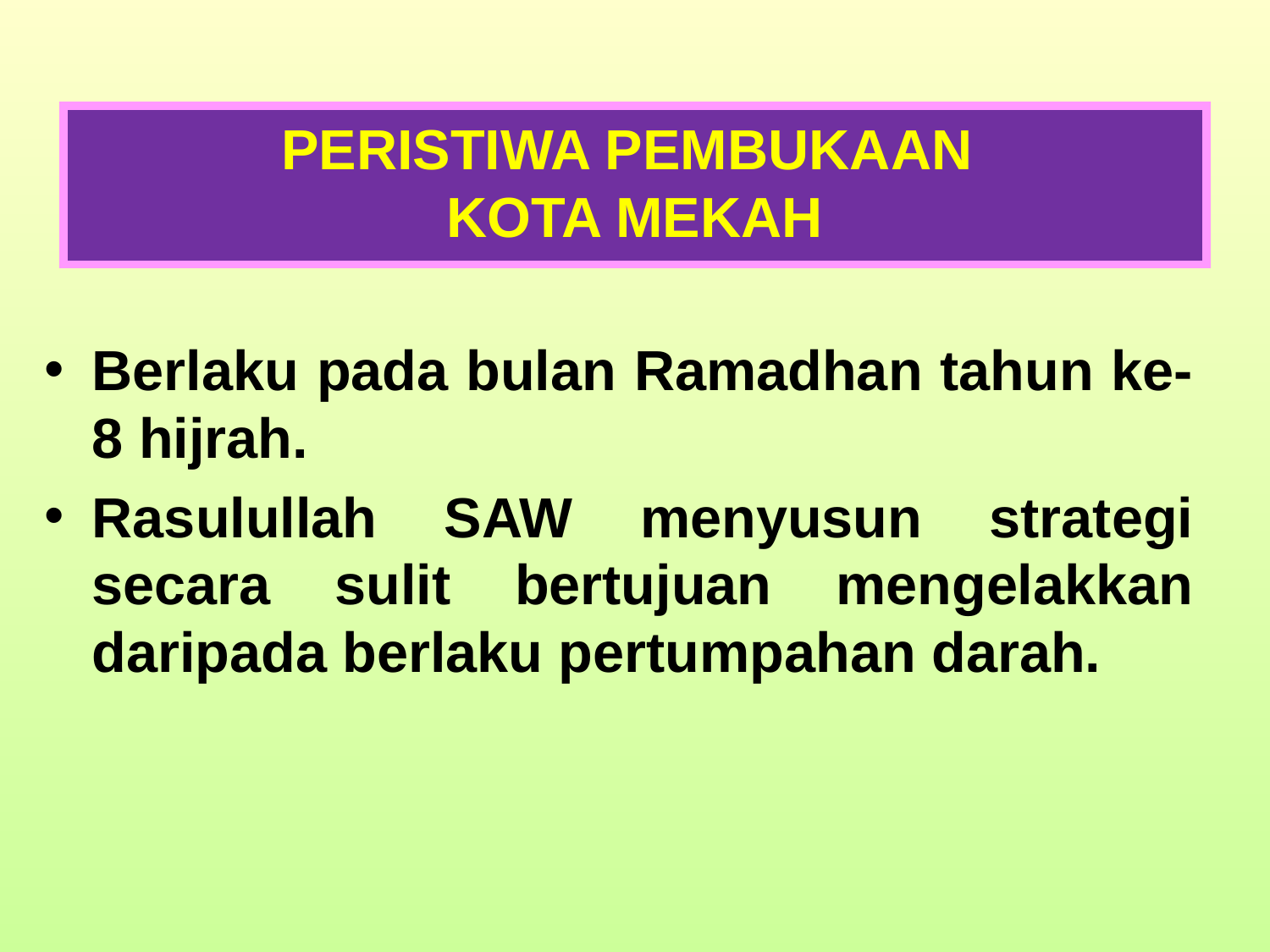

PERISTIWA PEMBUKAAN
KOTA MEKAH
Berlaku pada bulan Ramadhan tahun ke-8 hijrah.
Rasulullah SAW menyusun strategi secara sulit bertujuan mengelakkan daripada berlaku pertumpahan darah.